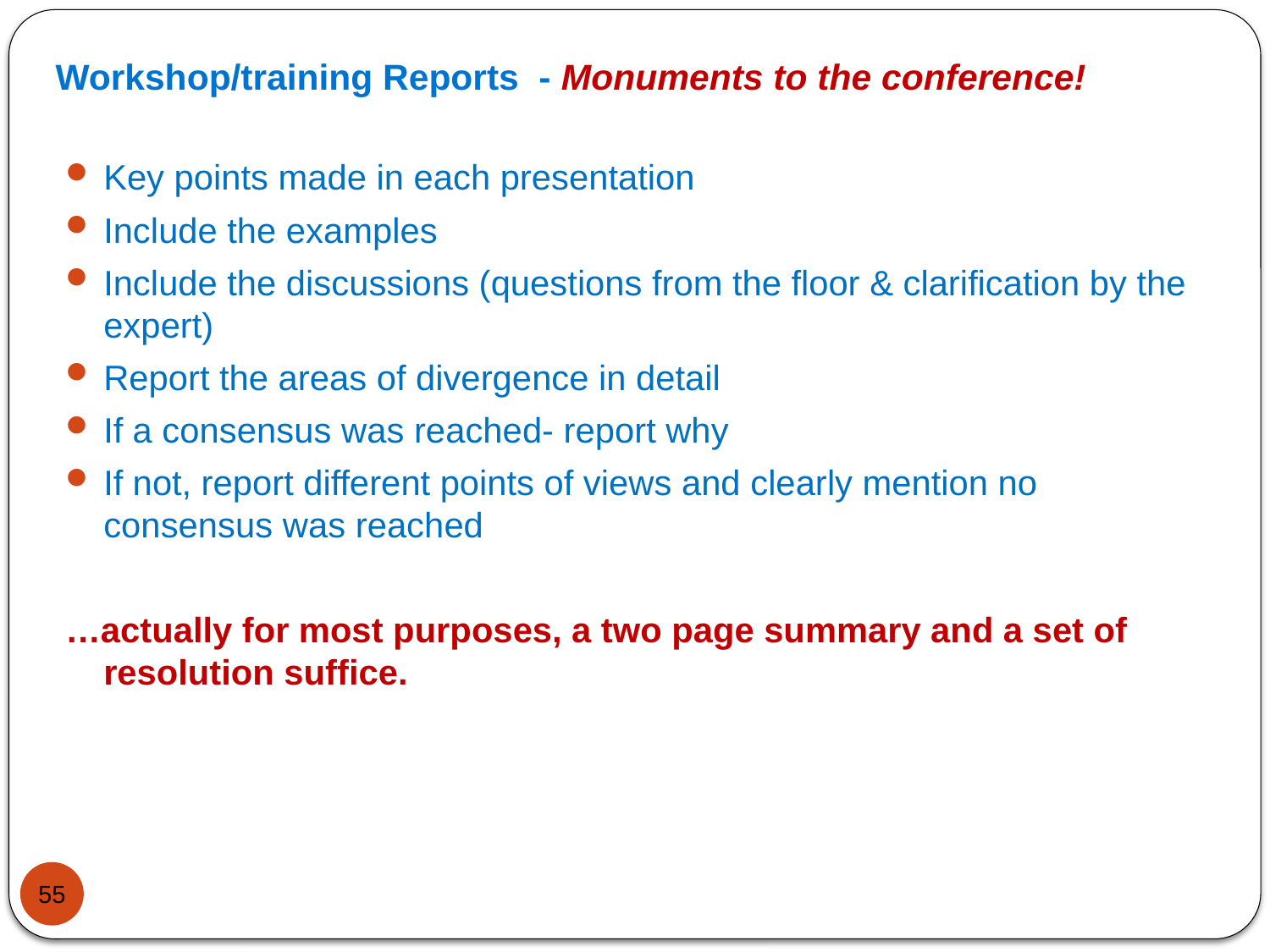

Workshop/training Reports  - Monuments to the conference!

Key points made in each presentation
Include the examples
Include the discussions (questions from the floor & clarification by the expert)
Report the areas of divergence in detail
If a consensus was reached- report why
If not, report different points of views and clearly mention no consensus was reached

…actually for most purposes, a two page summary and a set of resolution suffice.

55